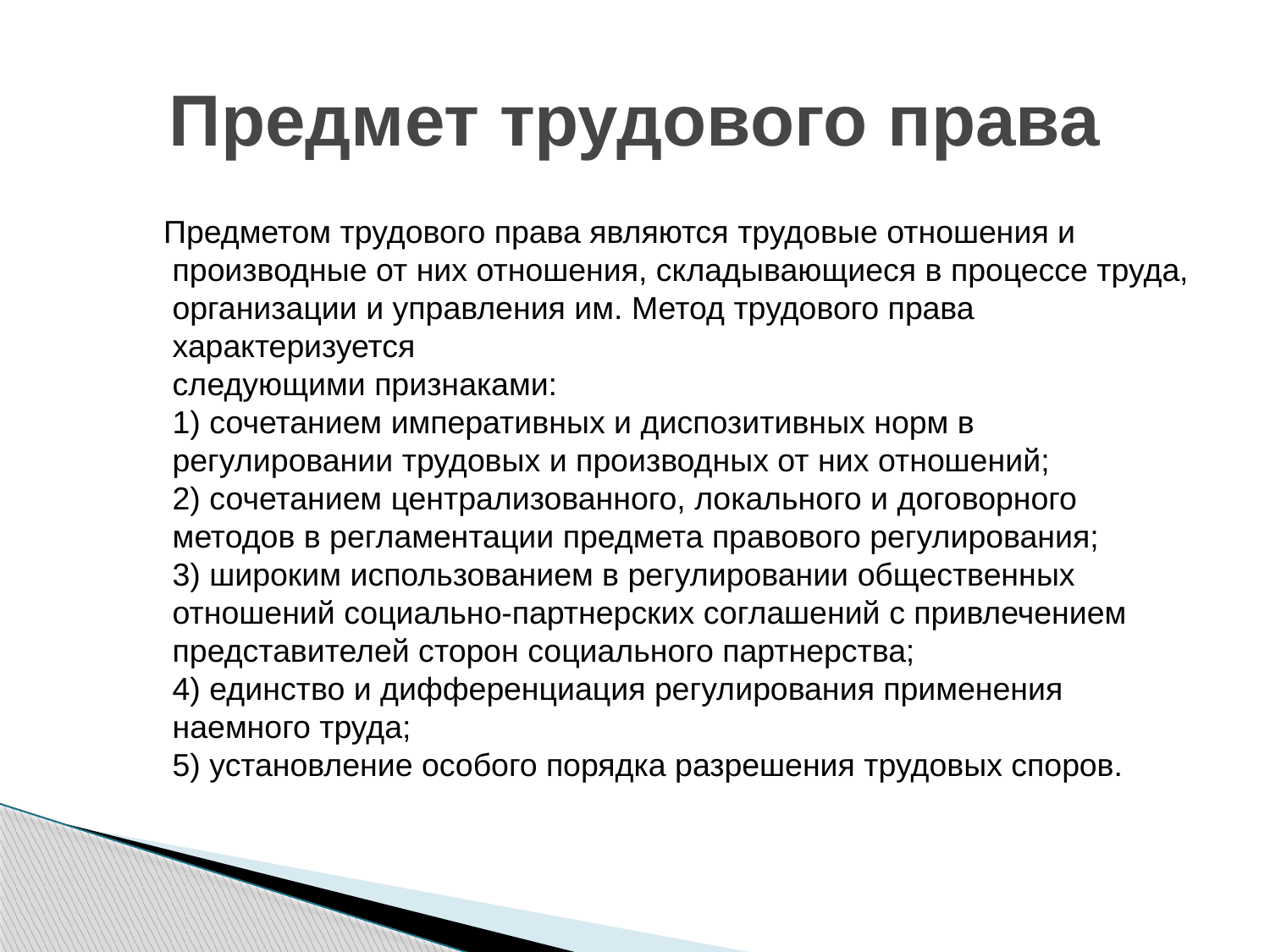

# Предмет трудового права
   Предметом трудового права являются трудовые отношения и производные от них отношения, складывающиеся в процессе труда, организации и управления им. Метод трудового права характеризуется 
следующими признаками: 
1) сочетанием императивных и диспозитивных норм в регулировании трудовых и производных от них отношений; 
2) сочетанием централизованного, локального и договорного методов в регламентации предмета правового регулирования; 
3) широким использованием в регулировании общественных отношений социально-партнерских соглашений с привлечением представителей сторон социального партнерства; 
4) единство и дифференциация регулирования применения наемного труда; 
5) установление особого порядка разрешения трудовых споров.